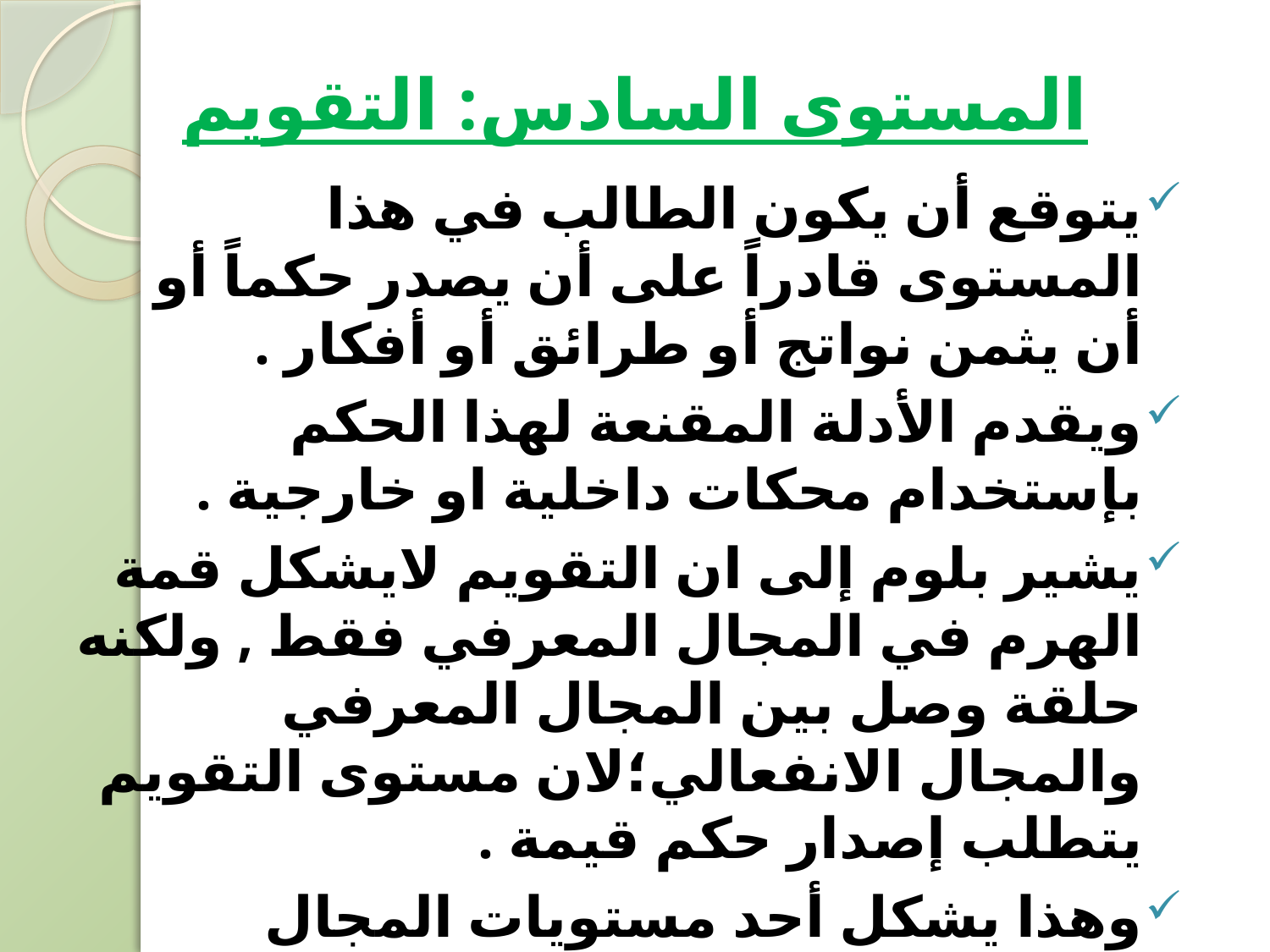

# المستوى السادس: التقويم
يتوقع أن يكون الطالب في هذا المستوى قادراً على أن يصدر حكماً أو أن يثمن نواتج أو طرائق أو أفكار .
ويقدم الأدلة المقنعة لهذا الحكم بإستخدام محكات داخلية او خارجية .
يشير بلوم إلى ان التقويم لايشكل قمة الهرم في المجال المعرفي فقط , ولكنه حلقة وصل بين المجال المعرفي والمجال الانفعالي؛لان مستوى التقويم يتطلب إصدار حكم قيمة .
وهذا يشكل أحد مستويات المجال الانفعالي .